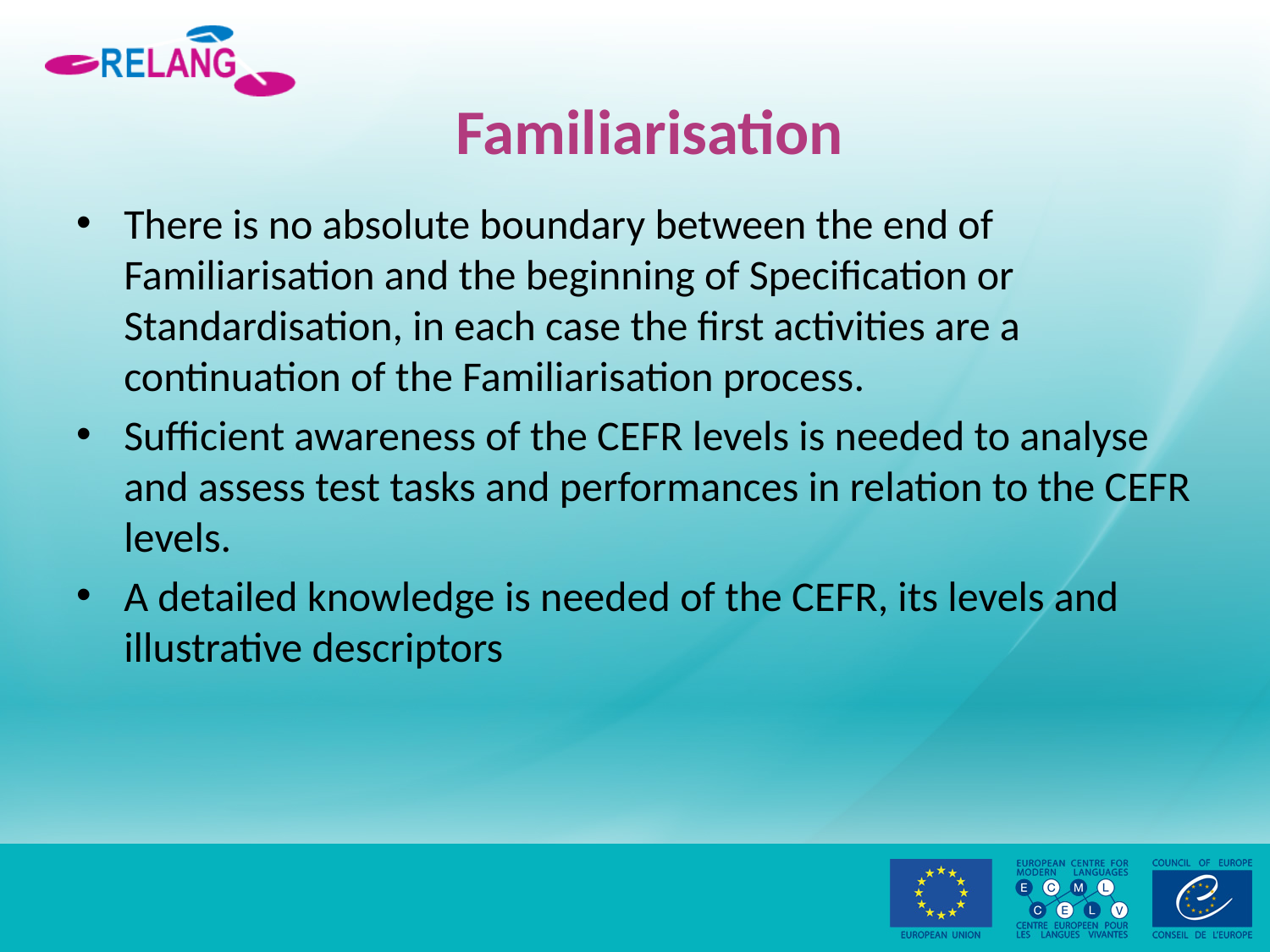

# Familiarisation
There is no absolute boundary between the end of Familiarisation and the beginning of Specification or Standardisation, in each case the first activities are a continuation of the Familiarisation process.
Sufficient awareness of the CEFR levels is needed to analyse and assess test tasks and performances in relation to the CEFR levels.
A detailed knowledge is needed of the CEFR, its levels and illustrative descriptors